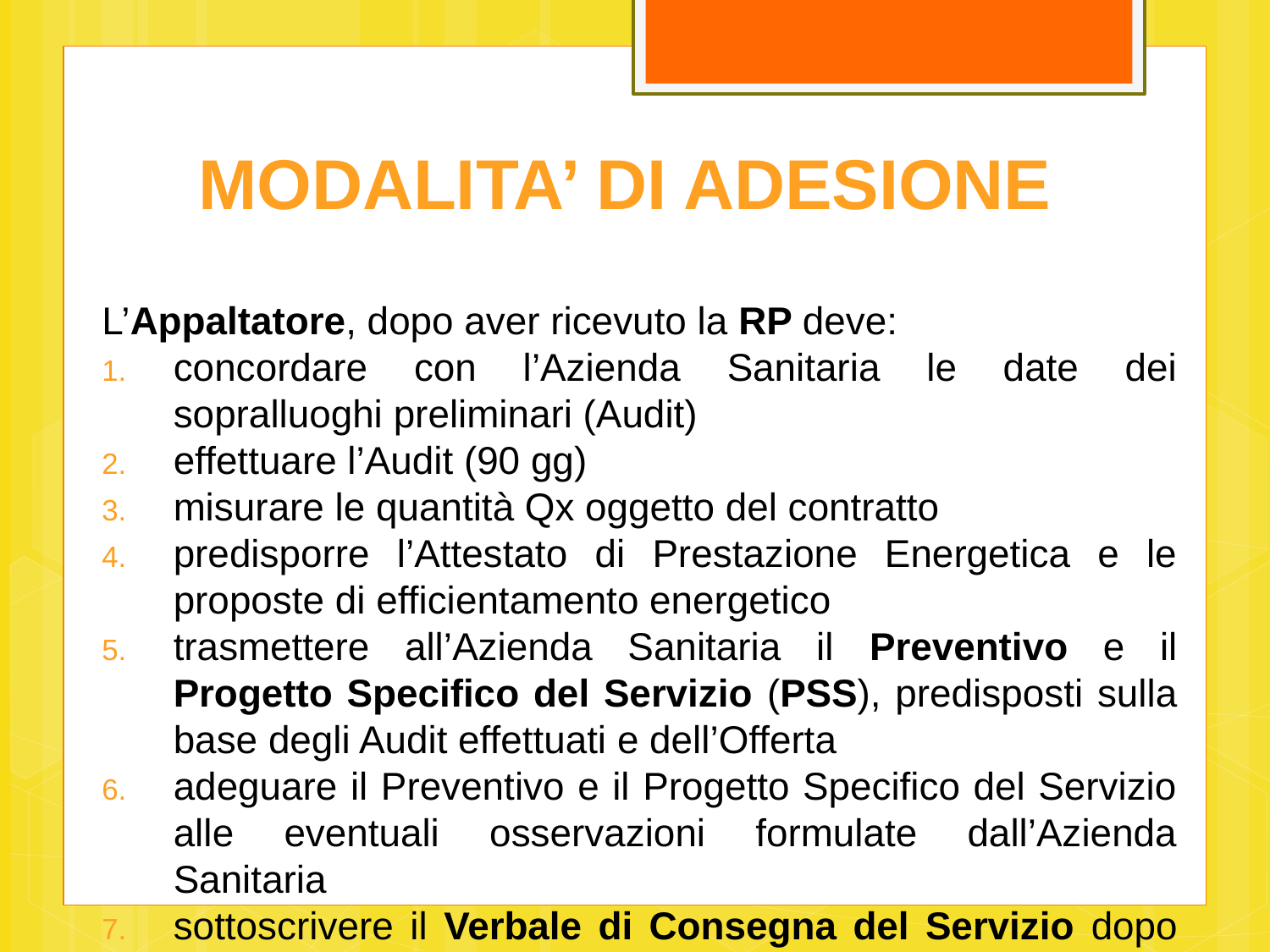

MODALITA’ DI ADESIONE
L’Appaltatore, dopo aver ricevuto la RP deve:
concordare con l’Azienda Sanitaria le date dei sopralluoghi preliminari (Audit)
effettuare l’Audit (90 gg)
misurare le quantità Qx oggetto del contratto
predisporre l’Attestato di Prestazione Energetica e le proposte di efficientamento energetico
trasmettere all’Azienda Sanitaria il Preventivo e il Progetto Specifico del Servizio (PSS), predisposti sulla base degli Audit effettuati e dell’Offerta
adeguare il Preventivo e il Progetto Specifico del Servizio alle eventuali osservazioni formulate dall’Azienda Sanitaria
sottoscrivere il Verbale di Consegna del Servizio dopo aver ricevuto l’Ordine di Fornitura